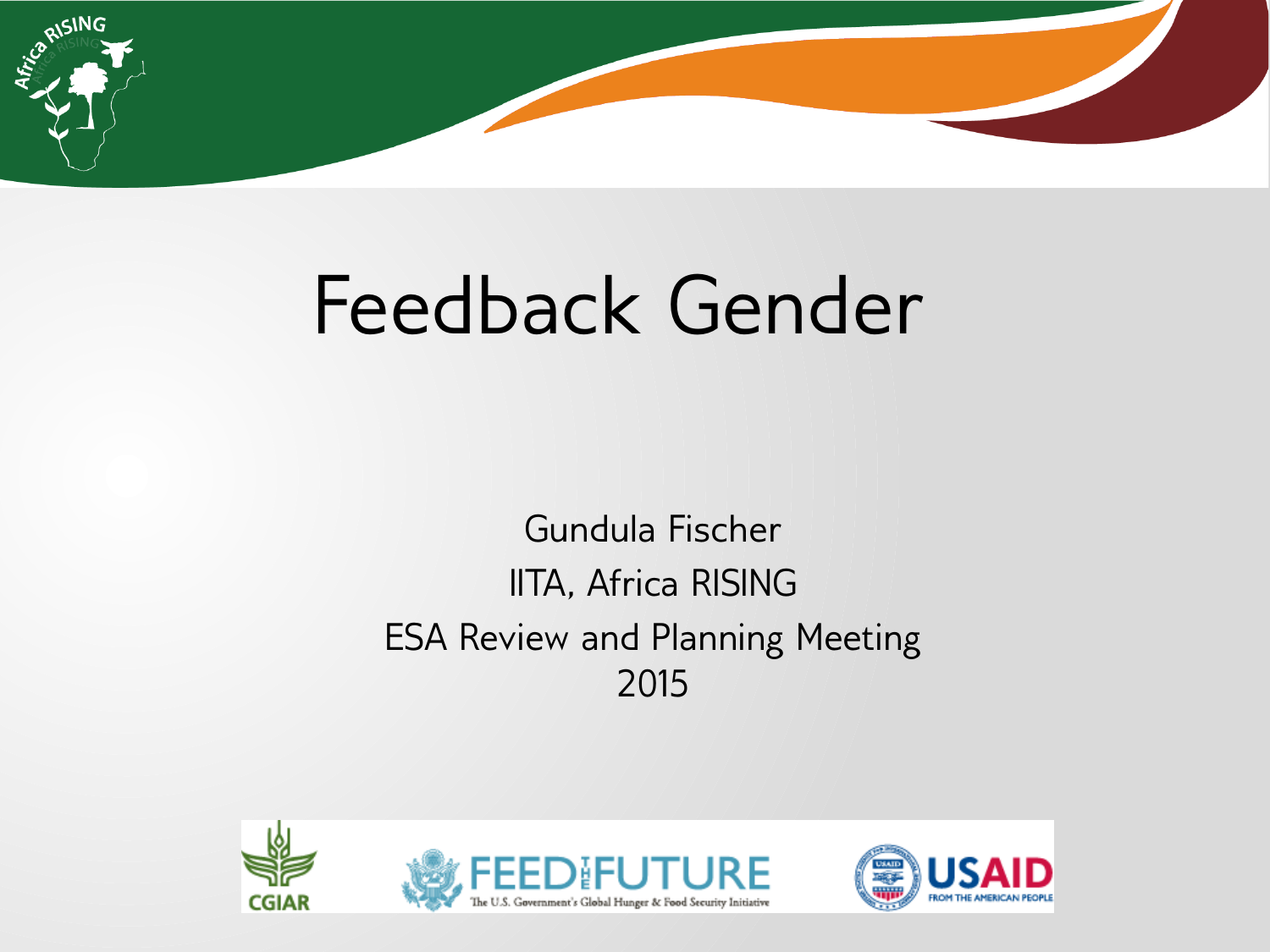

Feedback Gender
Gundula Fischer
IITA, Africa RISING
ESA Review and Planning Meeting 2015